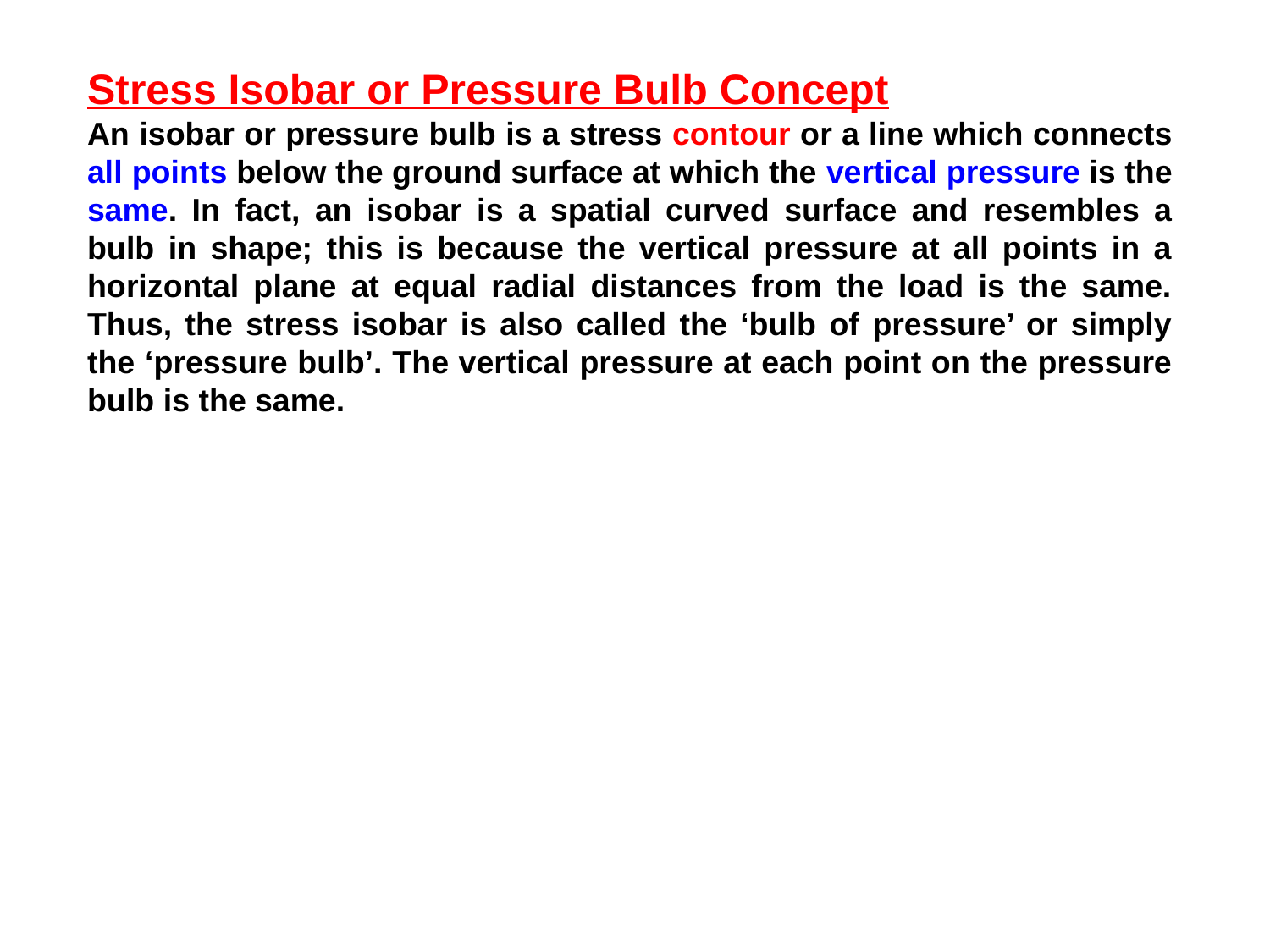

Stress Isobar or Pressure Bulb Concept
An isobar or pressure bulb is a stress contour or a line which connects all points below the ground surface at which the vertical pressure is the same. In fact, an isobar is a spatial curved surface and resembles a bulb in shape; this is because the vertical pressure at all points in a horizontal plane at equal radial distances from the load is the same. Thus, the stress isobar is also called the ‘bulb of pressure’ or simply the ‘pressure bulb’. The vertical pressure at each point on the pressure bulb is the same.